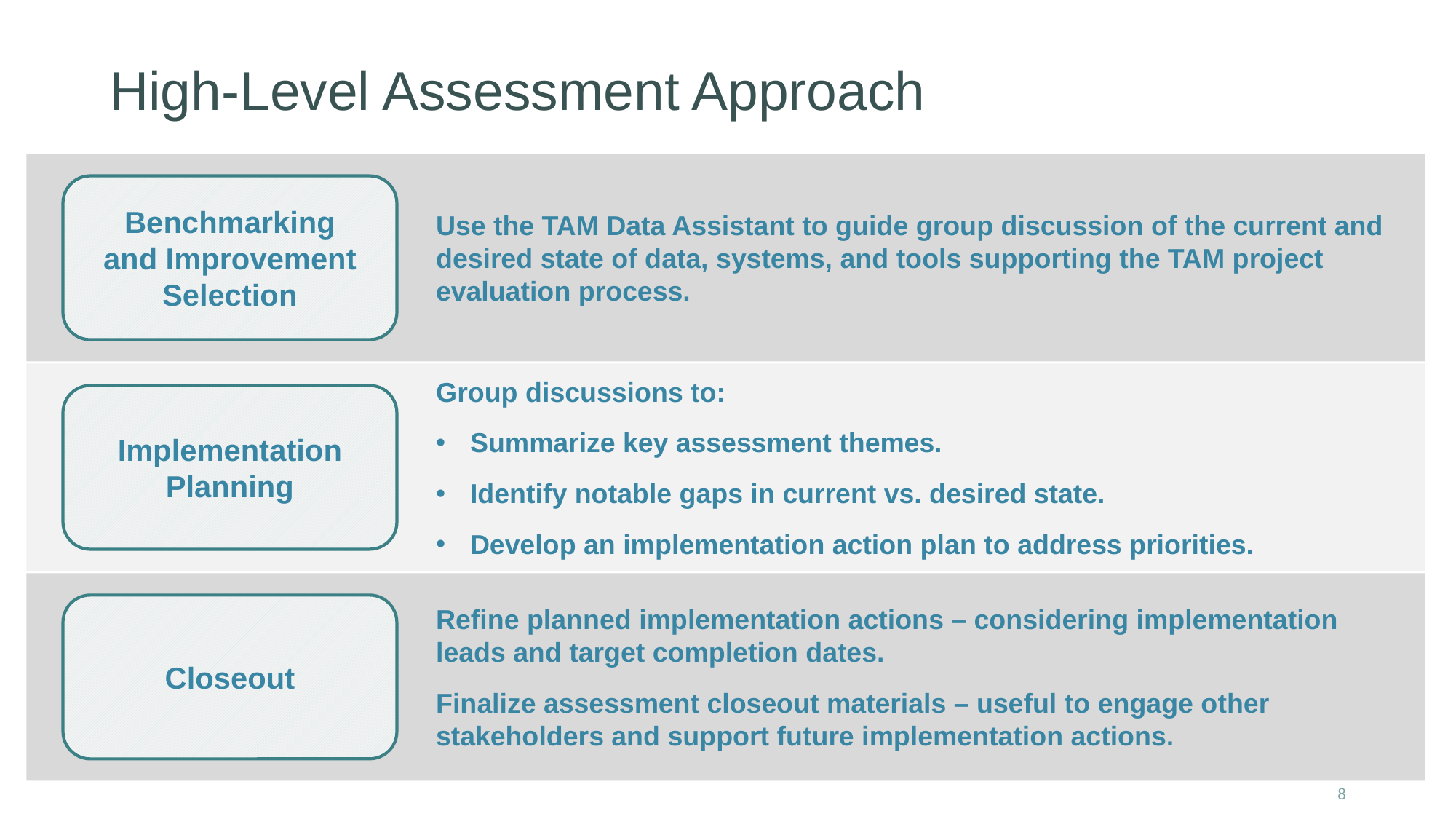

# High-Level Assessment Approach
Use the TAM Data Assistant to guide group discussion of the current and desired state of data, systems, and tools supporting the TAM project evaluation process.
Benchmarking and Improvement Selection
Group discussions to:
Summarize key assessment themes.
Identify notable gaps in current vs. desired state.
Develop an implementation action plan to address priorities.
Implementation Planning
Refine planned implementation actions – considering implementation leads and target completion dates.
Finalize assessment closeout materials – useful to engage other stakeholders and support future implementation actions.
Closeout